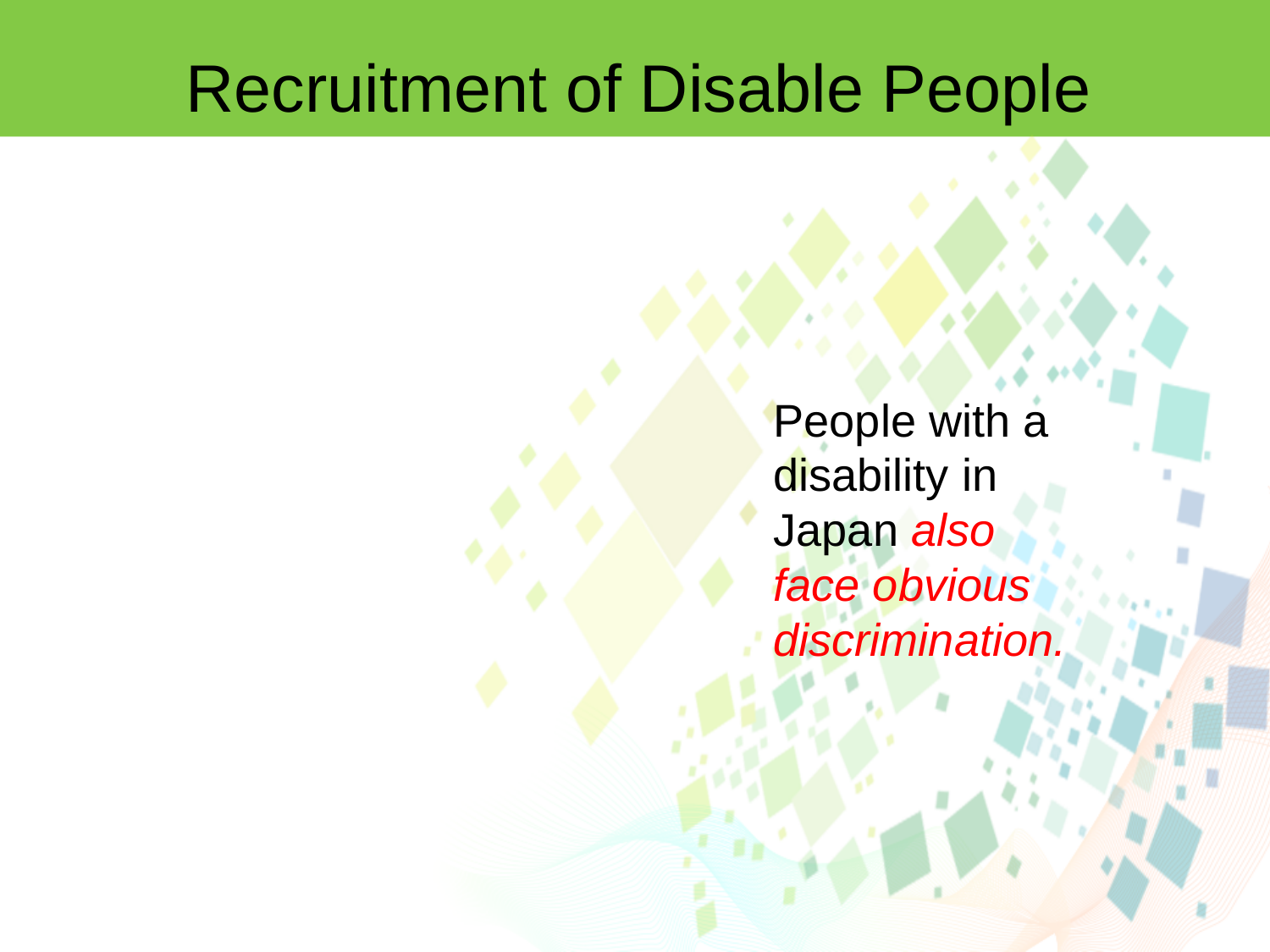

Recruitment of Disable People
People with a disability in Japan also face obvious discrimination.